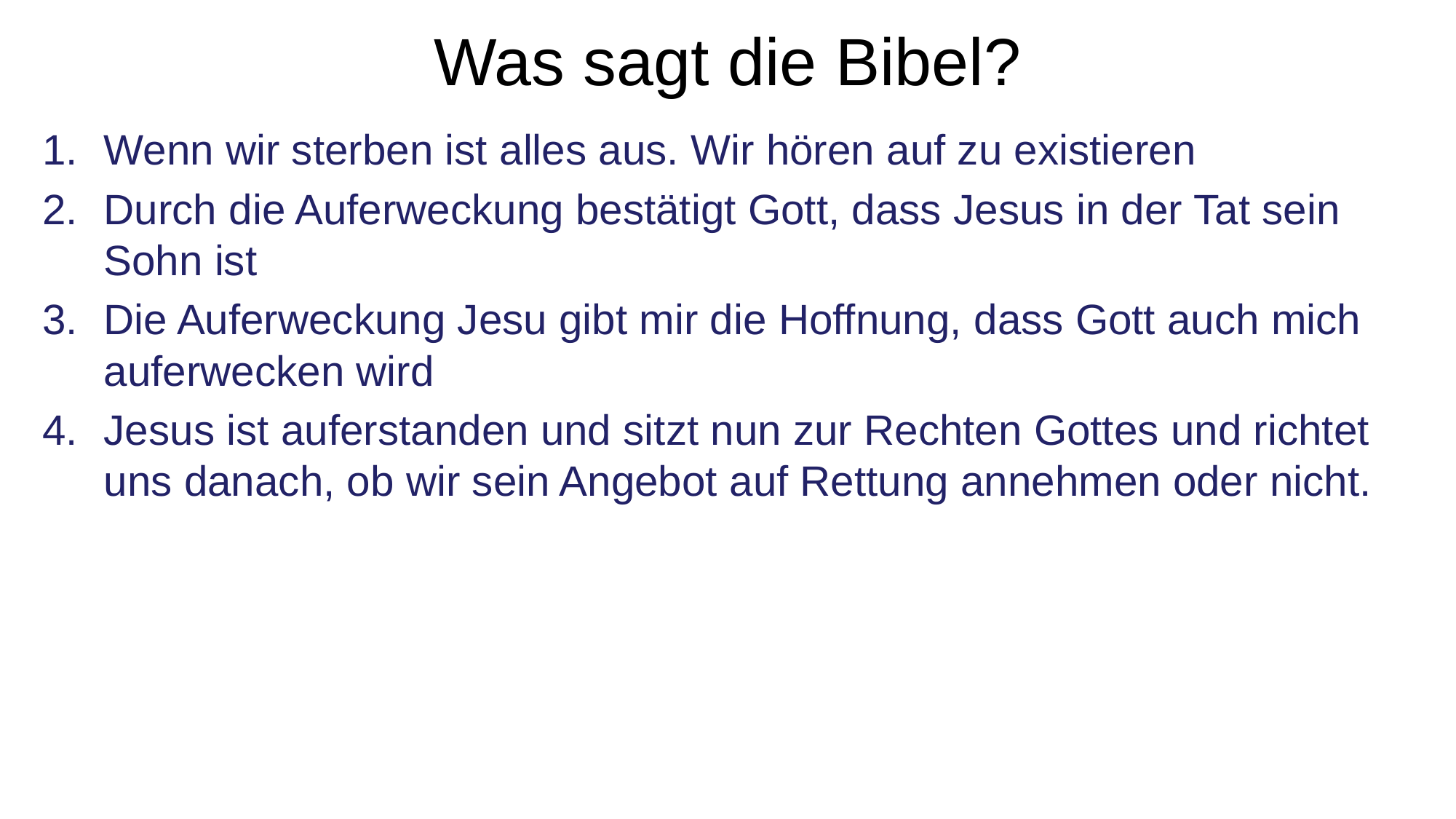

# Was sagt die Bibel?
Wenn wir sterben ist alles aus. Wir hören auf zu existieren
Durch die Auferweckung bestätigt Gott, dass Jesus in der Tat sein Sohn ist
Die Auferweckung Jesu gibt mir die Hoffnung, dass Gott auch mich auferwecken wird
Jesus ist auferstanden und sitzt nun zur Rechten Gottes und richtet uns danach, ob wir sein Angebot auf Rettung annehmen oder nicht.